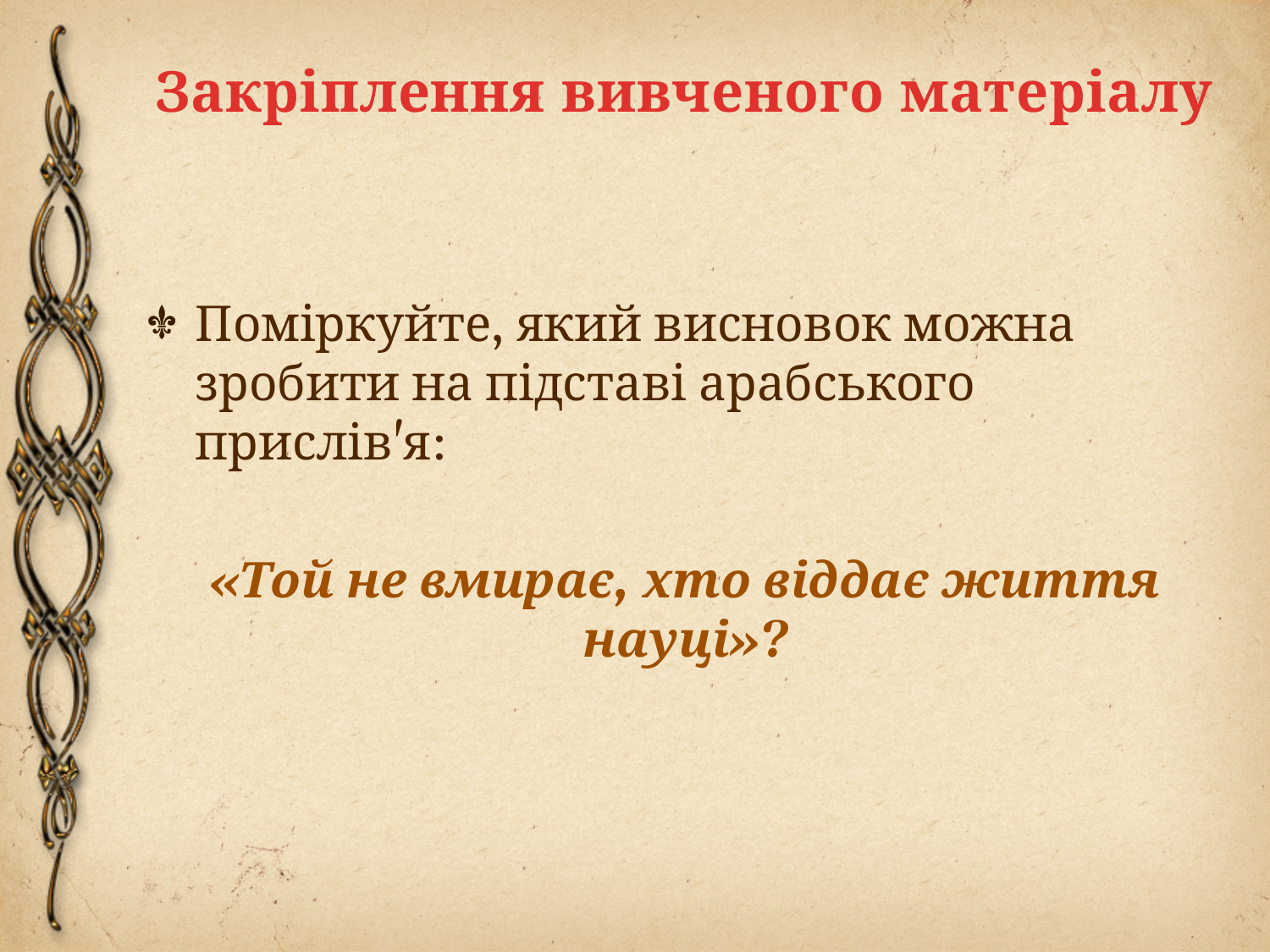

# Закріплення вивченого матеріалу
Поміркуйте, який висновок можна зробити на підставі арабського прислів'я:

«Той не вмирає, хто віддає життя науці»?